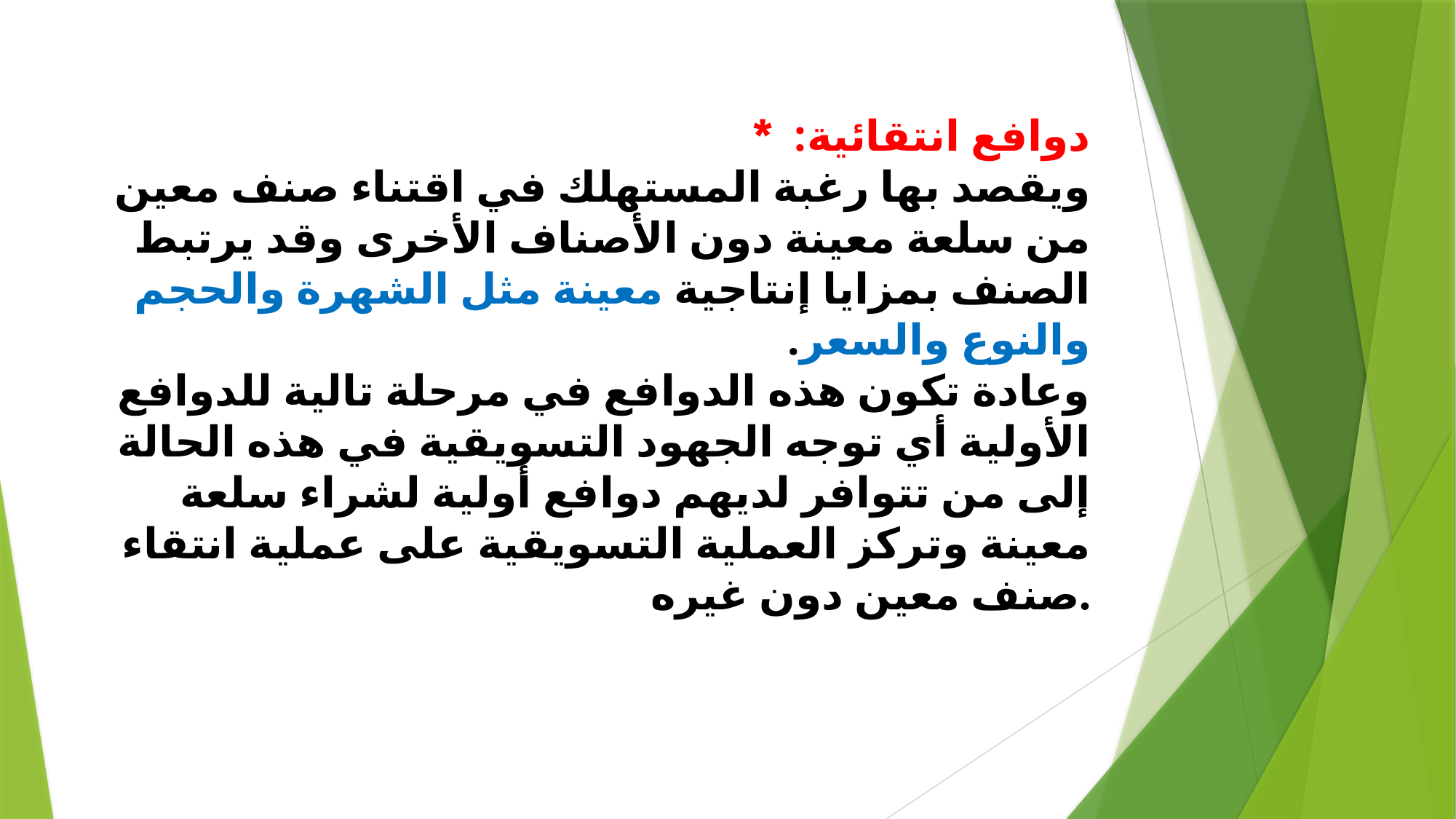

* دوافع انتقائية:
ويقصد بها رغبة المستهلك في اقتناء صنف معين من سلعة معينة دون الأصناف الأخرى وقد يرتبط الصنف بمزايا إنتاجية معينة مثل الشهرة والحجم والنوع والسعر.
وعادة تكون هذه الدوافع في مرحلة تالية للدوافع الأولية أي توجه الجهود التسويقية في هذه الحالة إلى من تتوافر لديهم دوافع أولية لشراء سلعة معينة وتركز العملية التسويقية على عملية انتقاء صنف معين دون غيره.